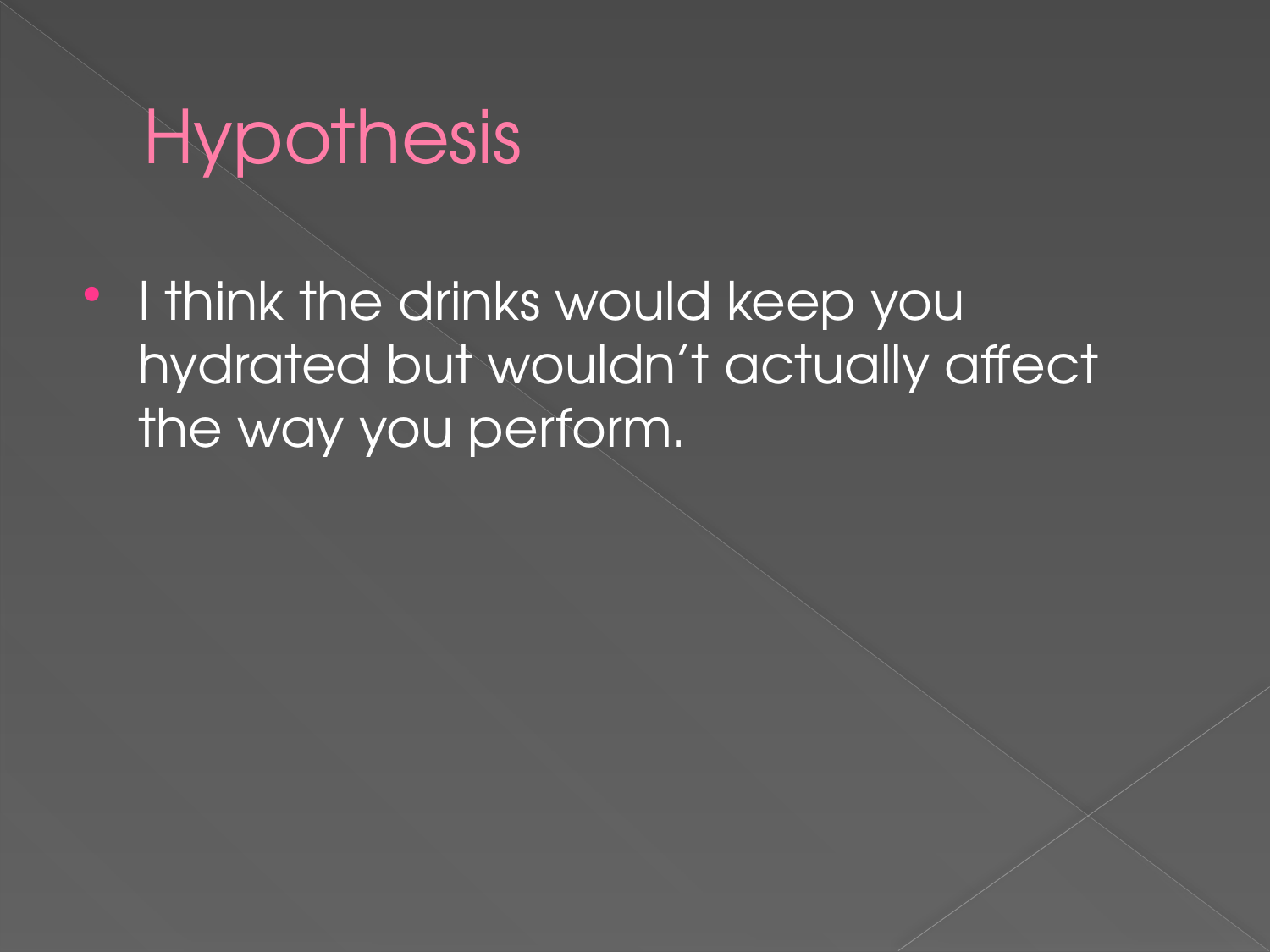

# Hypothesis
I think the drinks would keep you hydrated but wouldn’t actually affect the way you perform.